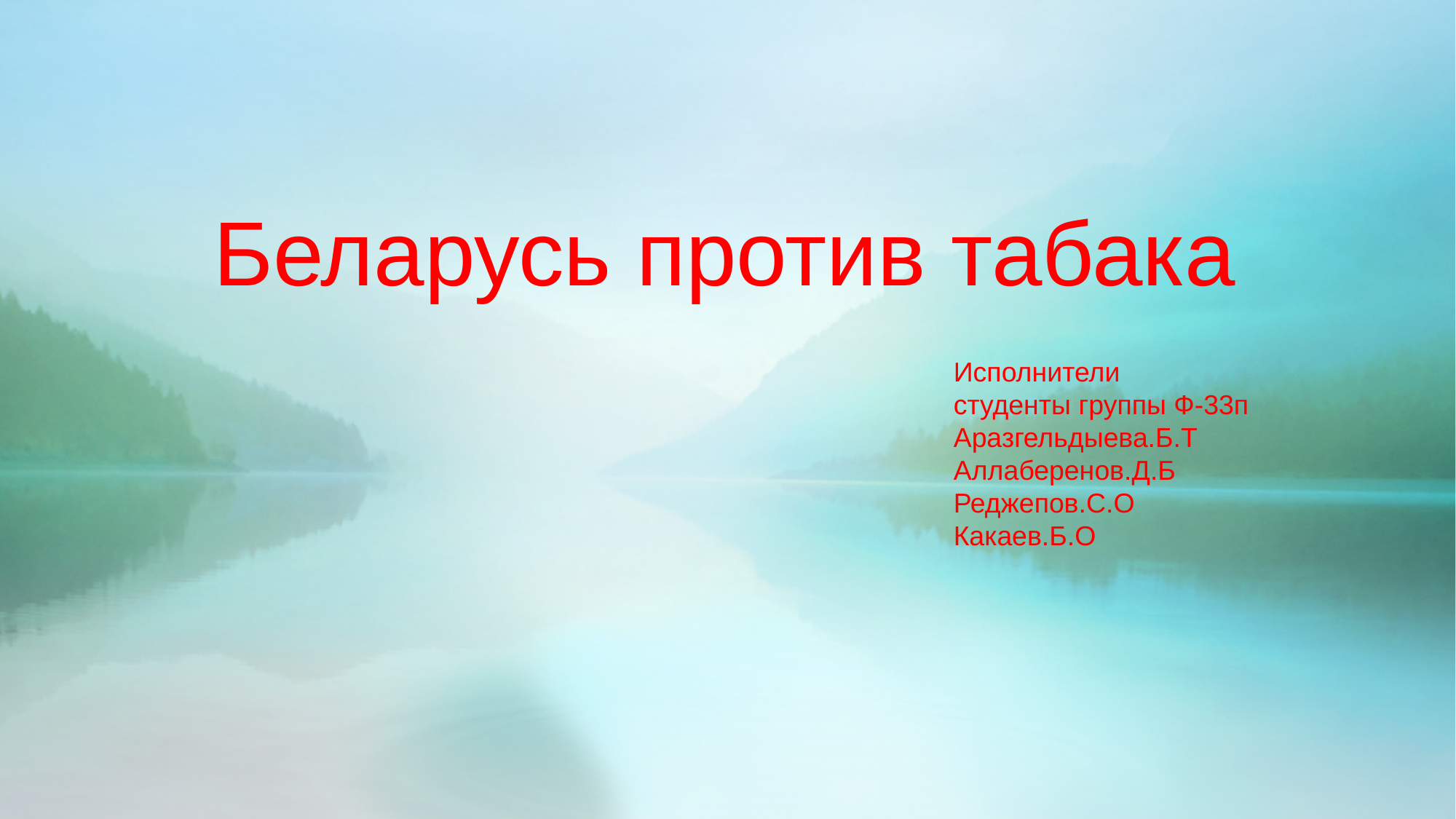

# Беларусь против табака
Исполнители
студенты группы Ф-33п
Аразгельдыева.Б.Т
Аллаберенов.Д.Б
Реджепов.С.О
Какаев.Б.О